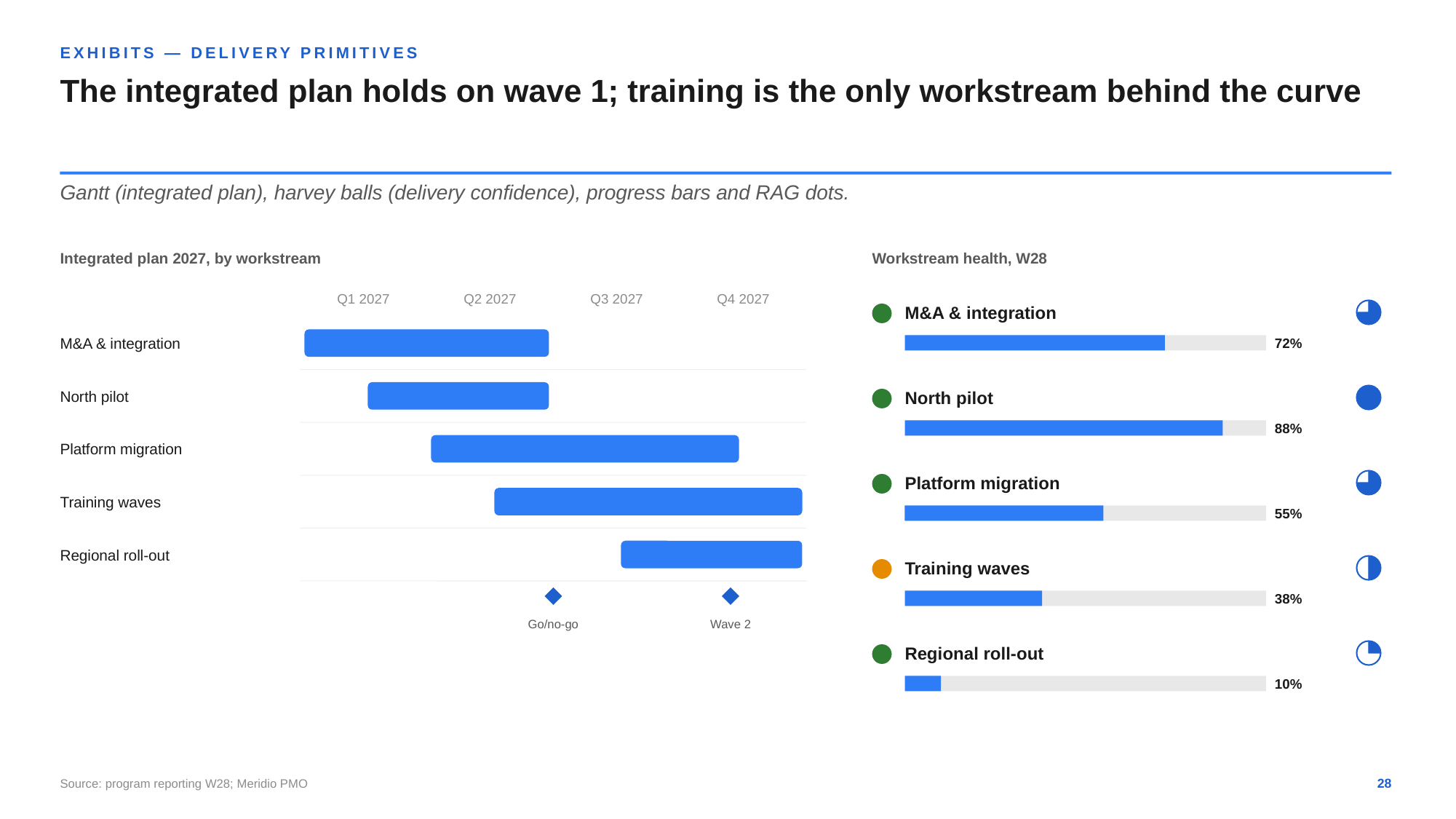

EXHIBITS — DELIVERY PRIMITIVES
The integrated plan holds on wave 1; training is the only workstream behind the curve

Gantt (integrated plan), harvey balls (delivery confidence), progress bars and RAG dots.
Integrated plan 2027, by workstream
Workstream health, W28
Q1 2027
Q2 2027
Q3 2027
Q4 2027
M&A & integration

M&A & integration
72%

North pilot

North pilot

88%

Platform migration

Platform migration

Training waves

55%

Regional roll-out

Training waves

38%

Go/no-go
Wave 2
Regional roll-out

10%

Source: program reporting W28; Meridio PMO
28